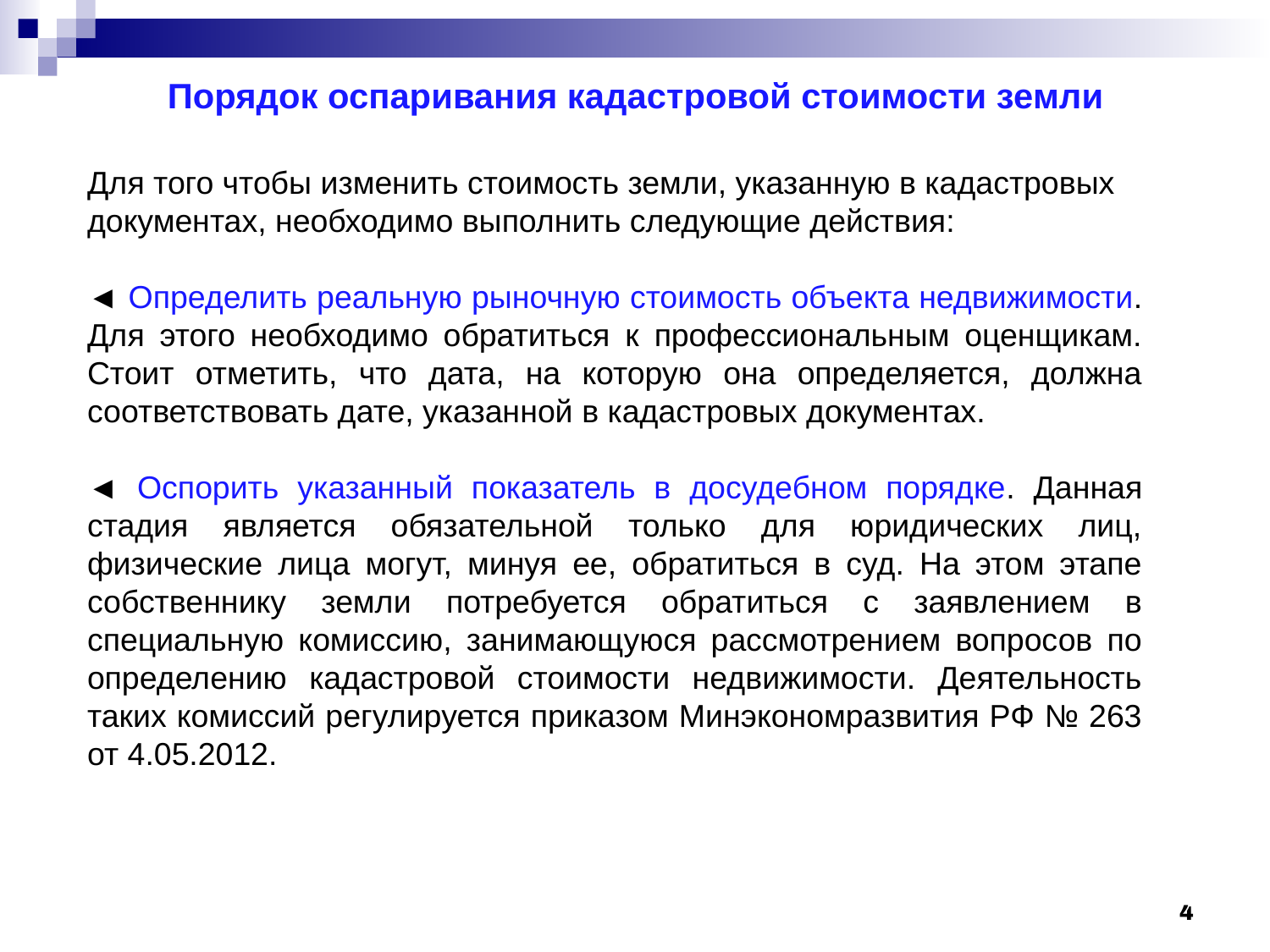

Порядок оспаривания кадастровой стоимости земли

Для того чтобы изменить стоимость земли, указанную в кадастровых документах, необходимо выполнить следующие действия:

◄ Определить реальную рыночную стоимость объекта недвижимости. Для этого необходимо обратиться к профессиональным оценщикам. Стоит отметить, что дата, на которую она определяется, должна соответствовать дате, указанной в кадастровых документах.

◄ Оспорить указанный показатель в досудебном порядке. Данная стадия является обязательной только для юридических лиц, физические лица могут, минуя ее, обратиться в суд. На этом этапе собственнику земли потребуется обратиться с заявлением в специальную комиссию, занимающуюся рассмотрением вопросов по определению кадастровой стоимости недвижимости. Деятельность таких комиссий регулируется приказом Минэкономразвития РФ № 263 от 4.05.2012.

4